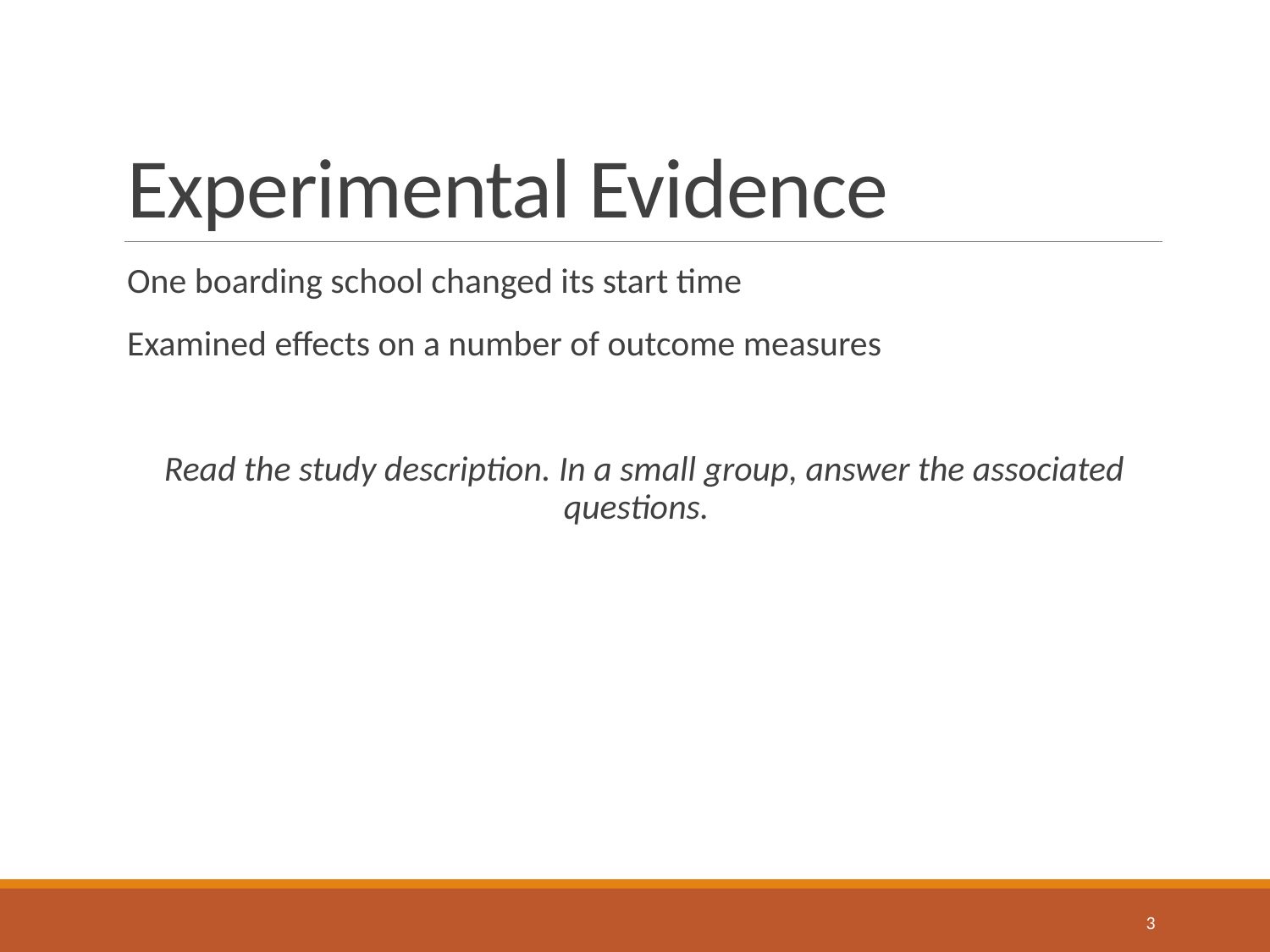

# Experimental Evidence
One boarding school changed its start time
Examined effects on a number of outcome measures

Read the study description. In a small group, answer the associated questions.
3